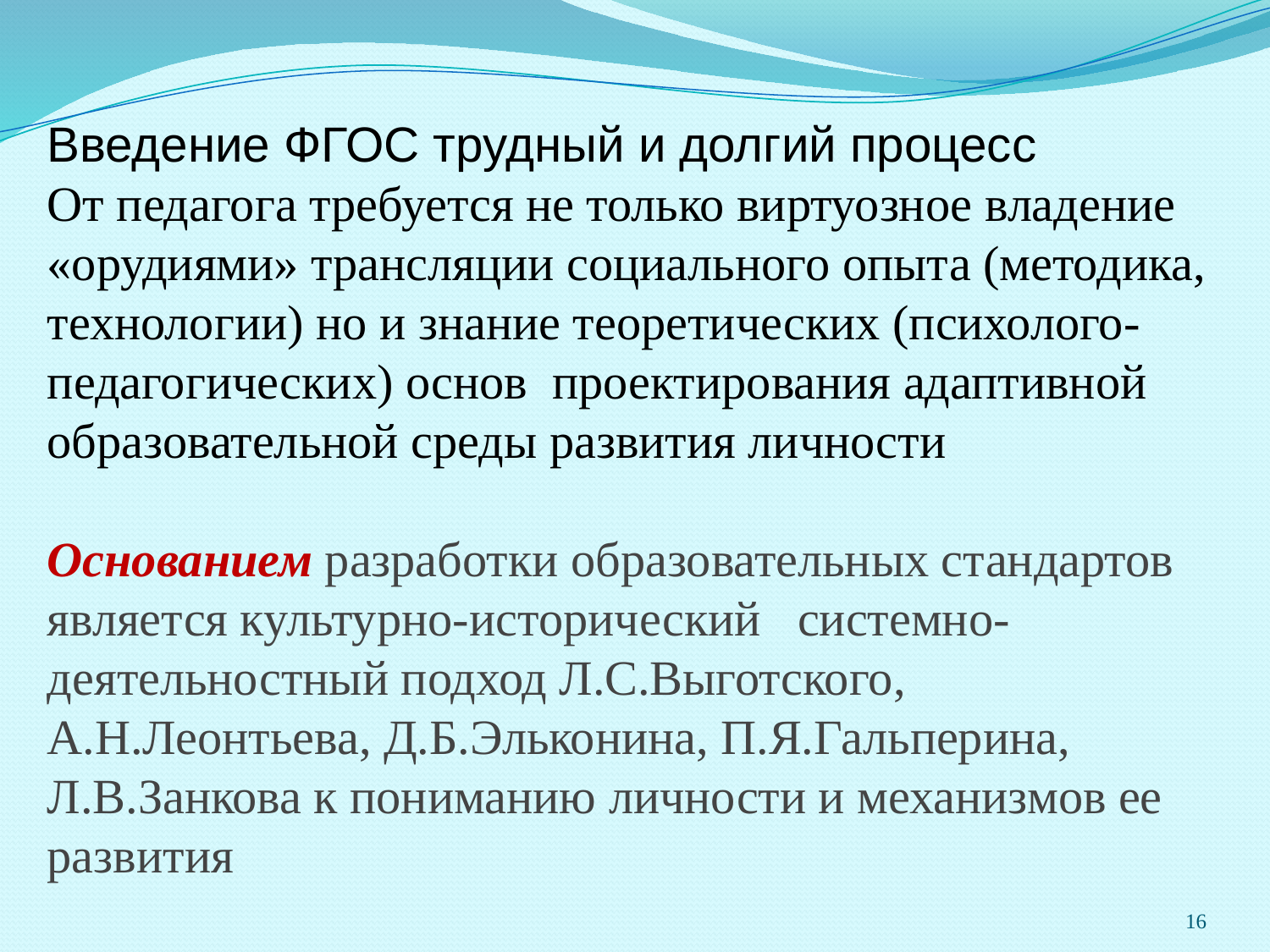

Введение ФГОС трудный и долгий процесс
От педагога требуется не только виртуозное владение «орудиями» трансляции социального опыта (методика, технологии) но и знание теоретических (психолого-педагогических) основ  проектирования адаптивной образовательной среды развития личности

Основанием разработки образовательных стандартов является культурно-исторический   системно-деятельностный подход Л.С.Выготского, А.Н.Леонтьева, Д.Б.Эльконина, П.Я.Гальперина, Л.В.Занкова к пониманию личности и механизмов ее развития

16